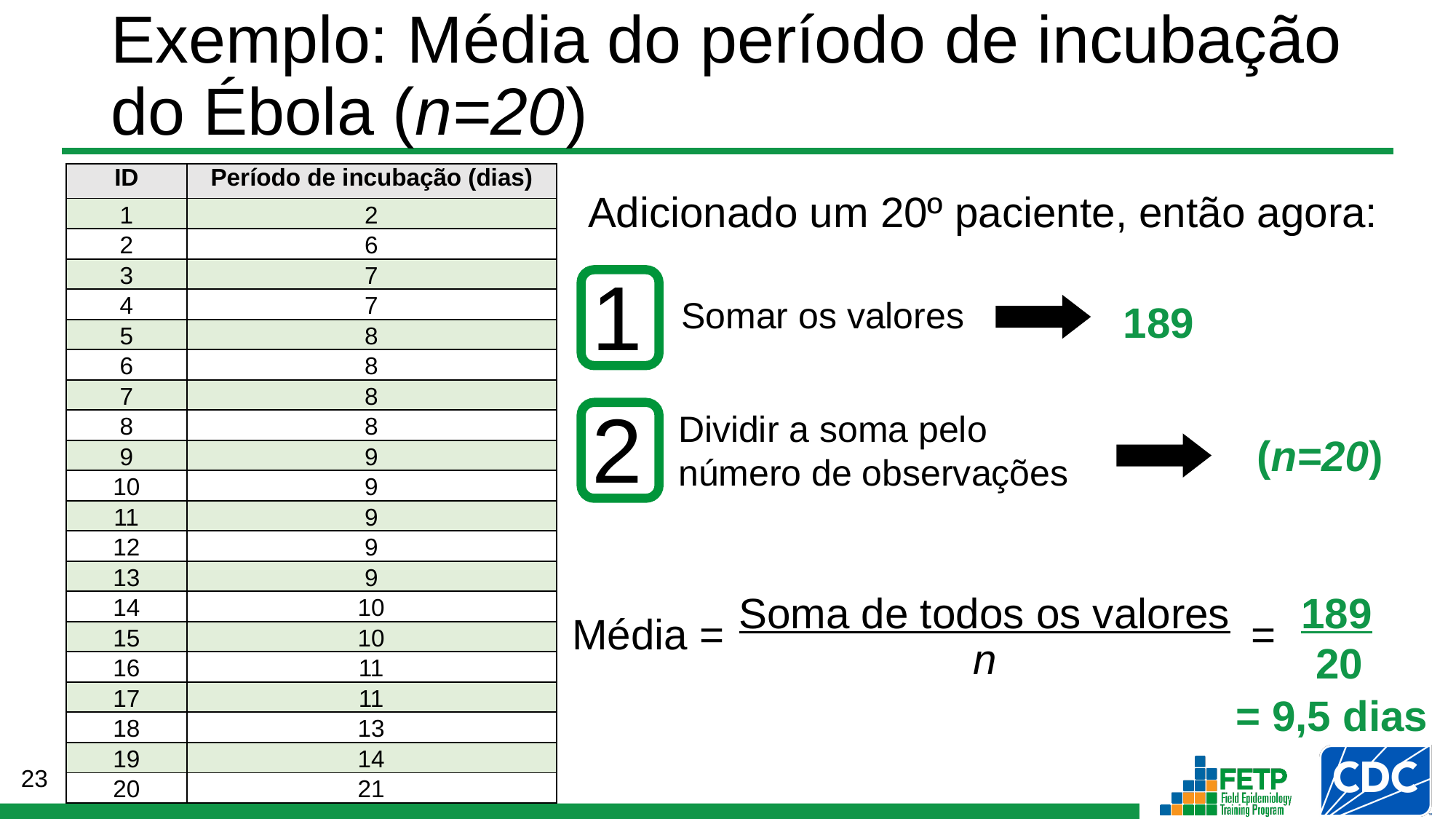

# Exemplo: Média do período de incubação do Ébola (n=20)
| ID | Período de incubação (dias) |
| --- | --- |
| 1 | 2 |
| 2 | 6 |
| 3 | 7 |
| 4 | 7 |
| 5 | 8 |
| 6 | 8 |
| 7 | 8 |
| 8 | 8 |
| 9 | 9 |
| 10 | 9 |
| 11 | 9 |
| 12 | 9 |
| 13 | 9 |
| 14 | 10 |
| 15 | 10 |
| 16 | 11 |
| 17 | 11 |
| 18 | 13 |
| 19 | 14 |
| 20 | 21 |
Adicionado um 20º paciente, então agora:
1
Somar os valores

189

2
Dividir a soma pelo número de observações

(n=20)

Soma de todos os valores
189
Média =
=
n
20
= 9,5 dias